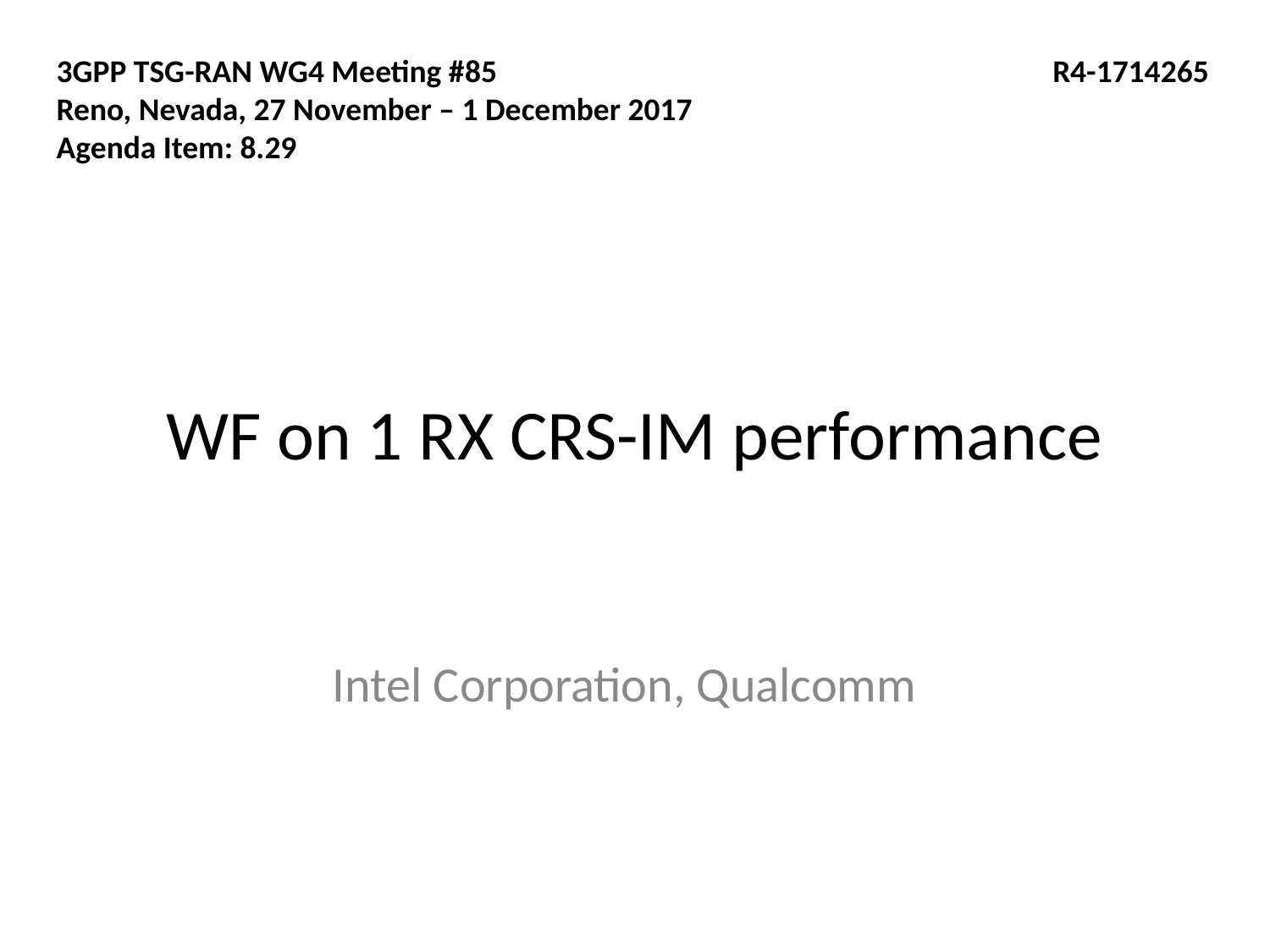

3GPP TSG-RAN WG4 Meeting #85
Reno, Nevada, 27 November – 1 December 2017
Agenda Item: 8.29
R4-1714265
# WF on 1 RX CRS-IM performance
Intel Corporation, Qualcomm